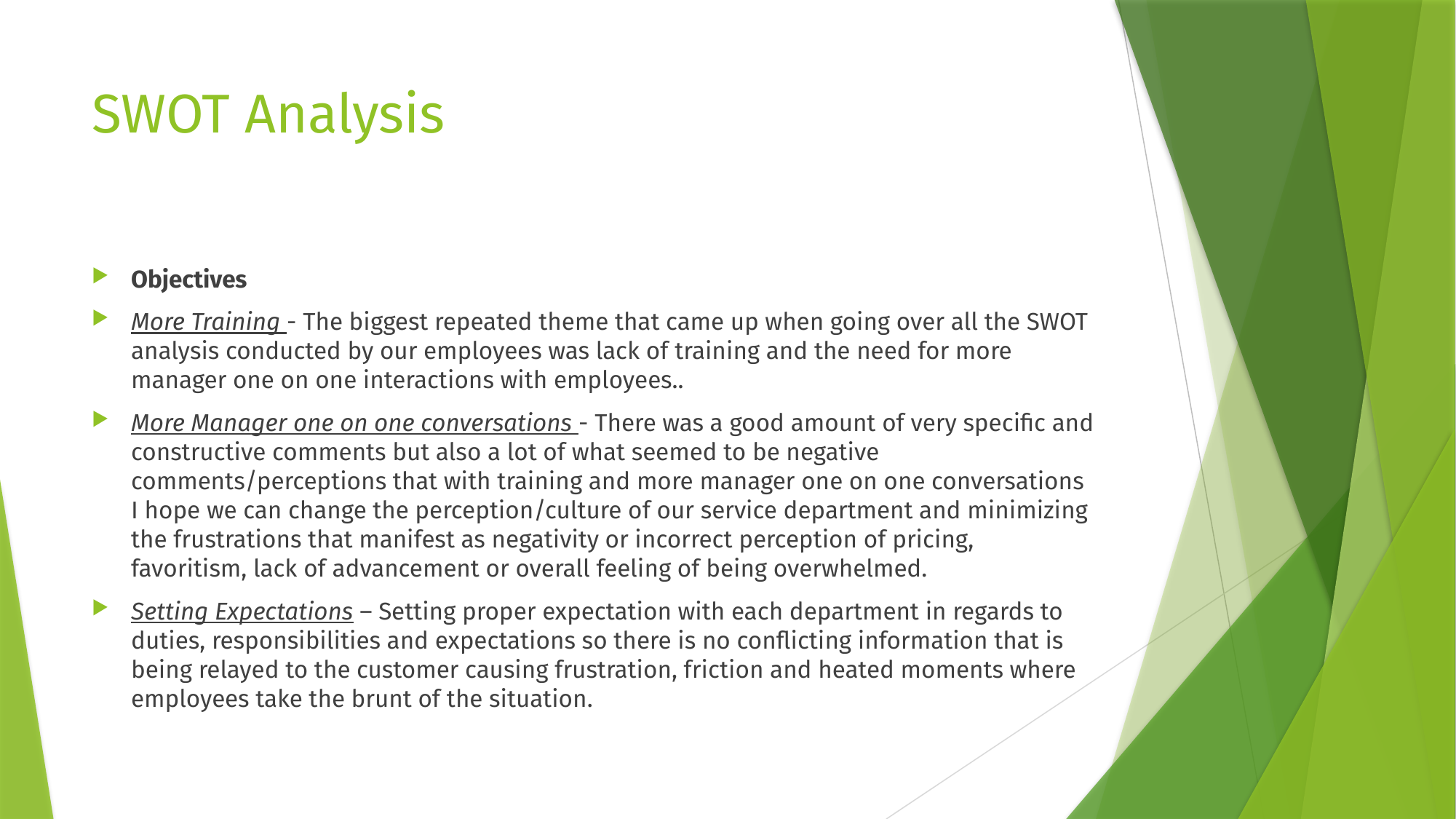

# SWOT Analysis
Objectives
More Training - The biggest repeated theme that came up when going over all the SWOT analysis conducted by our employees was lack of training and the need for more manager one on one interactions with employees..
More Manager one on one conversations - There was a good amount of very specific and constructive comments but also a lot of what seemed to be negative comments/perceptions that with training and more manager one on one conversations I hope we can change the perception/culture of our service department and minimizing the frustrations that manifest as negativity or incorrect perception of pricing, favoritism, lack of advancement or overall feeling of being overwhelmed.
Setting Expectations – Setting proper expectation with each department in regards to duties, responsibilities and expectations so there is no conflicting information that is being relayed to the customer causing frustration, friction and heated moments where employees take the brunt of the situation.